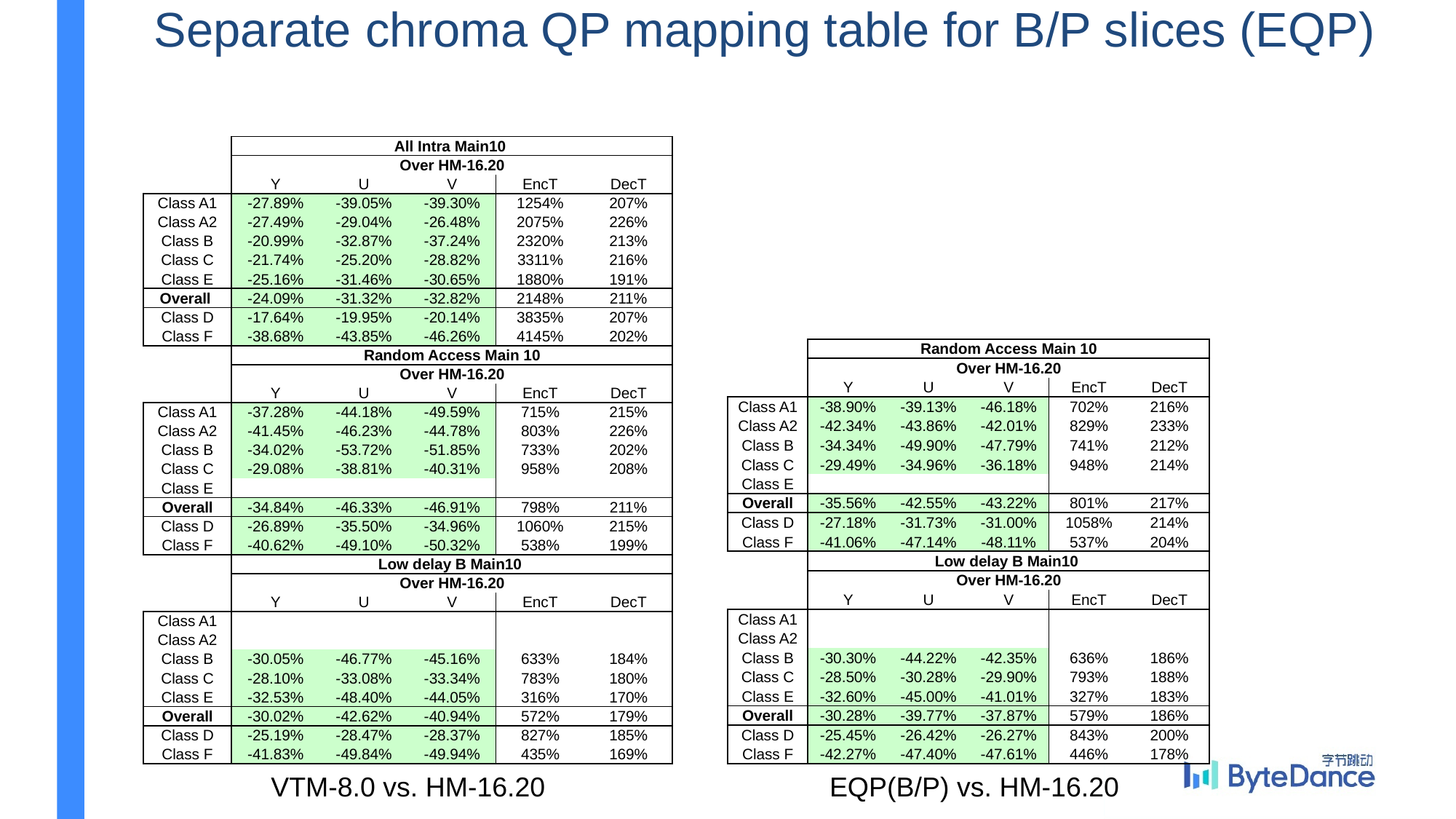

# Separate chroma QP mapping table for B/P slices (EQP)
|  | All Intra Main10 |  |  |  |  |
| --- | --- | --- | --- | --- | --- |
|  | Over HM-16.20 |  |  |  |  |
|  | Y | U | V | EncT | DecT |
| Class A1 | -27.89% | -39.05% | -39.30% | 1254% | 207% |
| Class A2 | -27.49% | -29.04% | -26.48% | 2075% | 226% |
| Class B | -20.99% | -32.87% | -37.24% | 2320% | 213% |
| Class C | -21.74% | -25.20% | -28.82% | 3311% | 216% |
| Class E | -25.16% | -31.46% | -30.65% | 1880% | 191% |
| Overall | -24.09% | -31.32% | -32.82% | 2148% | 211% |
| Class D | -17.64% | -19.95% | -20.14% | 3835% | 207% |
| Class F | -38.68% | -43.85% | -46.26% | 4145% | 202% |
|  | Random Access Main 10 |  |  |  |  |
|  | Over HM-16.20 |  |  |  |  |
|  | Y | U | V | EncT | DecT |
| Class A1 | -37.28% | -44.18% | -49.59% | 715% | 215% |
| Class A2 | -41.45% | -46.23% | -44.78% | 803% | 226% |
| Class B | -34.02% | -53.72% | -51.85% | 733% | 202% |
| Class C | -29.08% | -38.81% | -40.31% | 958% | 208% |
| Class E |  |  |  |  |  |
| Overall | -34.84% | -46.33% | -46.91% | 798% | 211% |
| Class D | -26.89% | -35.50% | -34.96% | 1060% | 215% |
| Class F | -40.62% | -49.10% | -50.32% | 538% | 199% |
|  | Low delay B Main10 |  |  |  |  |
|  | Over HM-16.20 |  |  |  |  |
|  | Y | U | V | EncT | DecT |
| Class A1 |  |  |  |  |  |
| Class A2 |  |  |  |  |  |
| Class B | -30.05% | -46.77% | -45.16% | 633% | 184% |
| Class C | -28.10% | -33.08% | -33.34% | 783% | 180% |
| Class E | -32.53% | -48.40% | -44.05% | 316% | 170% |
| Overall | -30.02% | -42.62% | -40.94% | 572% | 179% |
| Class D | -25.19% | -28.47% | -28.37% | 827% | 185% |
| Class F | -41.83% | -49.84% | -49.94% | 435% | 169% |
|  | Random Access Main 10 |  |  |  |  |
| --- | --- | --- | --- | --- | --- |
|  | Over HM-16.20 |  |  |  |  |
|  | Y | U | V | EncT | DecT |
| Class A1 | -38.90% | -39.13% | -46.18% | 702% | 216% |
| Class A2 | -42.34% | -43.86% | -42.01% | 829% | 233% |
| Class B | -34.34% | -49.90% | -47.79% | 741% | 212% |
| Class C | -29.49% | -34.96% | -36.18% | 948% | 214% |
| Class E |  |  |  |  |  |
| Overall | -35.56% | -42.55% | -43.22% | 801% | 217% |
| Class D | -27.18% | -31.73% | -31.00% | 1058% | 214% |
| Class F | -41.06% | -47.14% | -48.11% | 537% | 204% |
|  | Low delay B Main10 |  |  |  |  |
|  | Over HM-16.20 |  |  |  |  |
|  | Y | U | V | EncT | DecT |
| Class A1 |  |  |  |  |  |
| Class A2 |  |  |  |  |  |
| Class B | -30.30% | -44.22% | -42.35% | 636% | 186% |
| Class C | -28.50% | -30.28% | -29.90% | 793% | 188% |
| Class E | -32.60% | -45.00% | -41.01% | 327% | 183% |
| Overall | -30.28% | -39.77% | -37.87% | 579% | 186% |
| Class D | -25.45% | -26.42% | -26.27% | 843% | 200% |
| Class F | -42.27% | -47.40% | -47.61% | 446% | 178% |
VTM-8.0 vs. HM-16.20
EQP(B/P) vs. HM-16.20